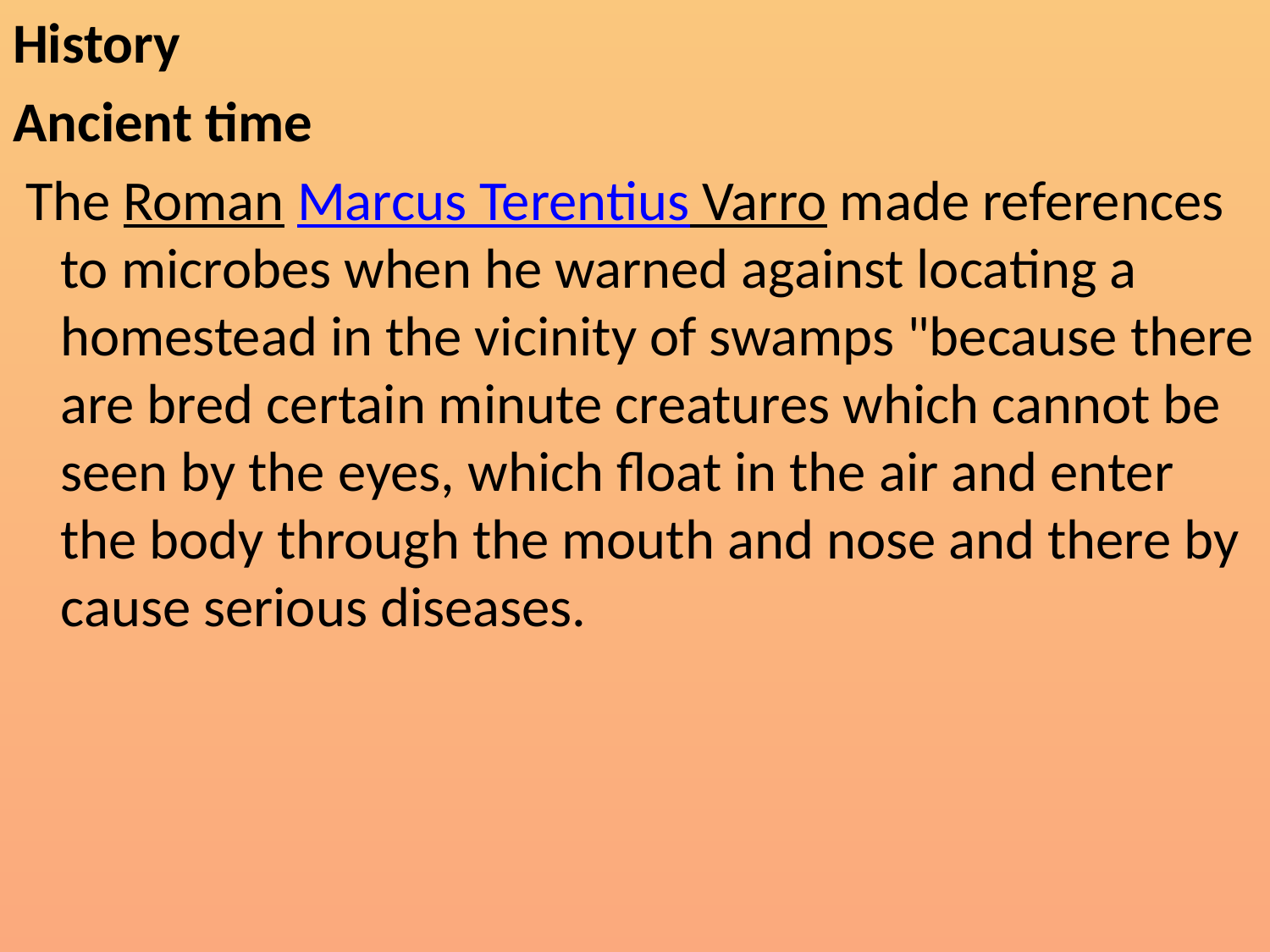

History
Ancient time
 The Roman Marcus Terentius Varro made references to microbes when he warned against locating a homestead in the vicinity of swamps "because there are bred certain minute creatures which cannot be seen by the eyes, which float in the air and enter the body through the mouth and nose and there by cause serious diseases.

#